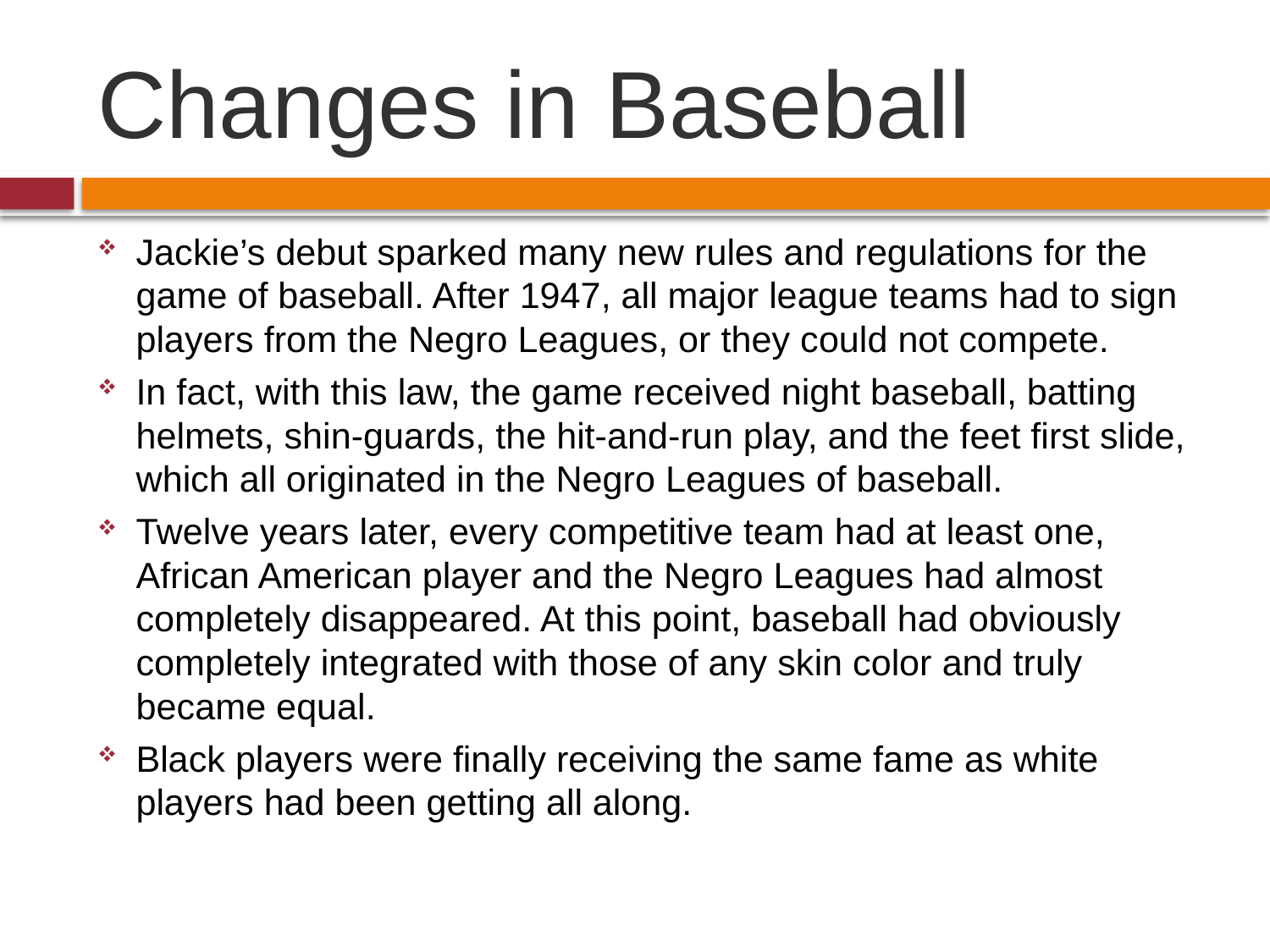

# Changes in Baseball
Jackie’s debut sparked many new rules and regulations for the game of baseball. After 1947, all major league teams had to sign players from the Negro Leagues, or they could not compete.
In fact, with this law, the game received night baseball, batting helmets, shin-guards, the hit-and-run play, and the feet first slide, which all originated in the Negro Leagues of baseball.
Twelve years later, every competitive team had at least one, African American player and the Negro Leagues had almost completely disappeared. At this point, baseball had obviously completely integrated with those of any skin color and truly became equal.
Black players were finally receiving the same fame as white players had been getting all along.